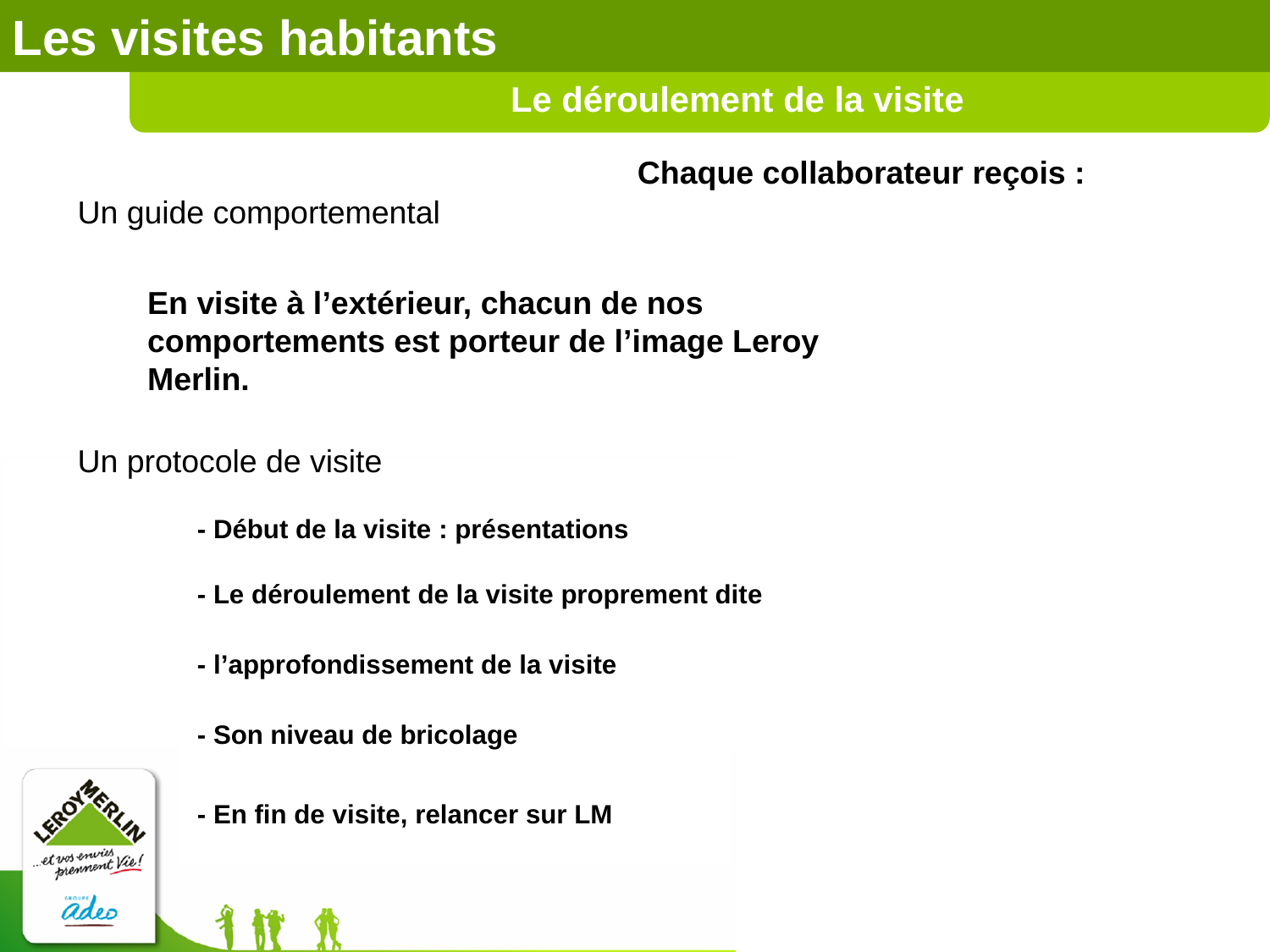

Les visites habitants

Le déroulement de la visite
Chaque collaborateur reçois :
Un guide comportemental
En visite à l’extérieur, chacun de nos comportements est porteur de l’image Leroy Merlin.
Un protocole de visite
- Début de la visite : présentations
- Le déroulement de la visite proprement dite
- l’approfondissement de la visite
- Son niveau de bricolage
- En fin de visite, relancer sur LM